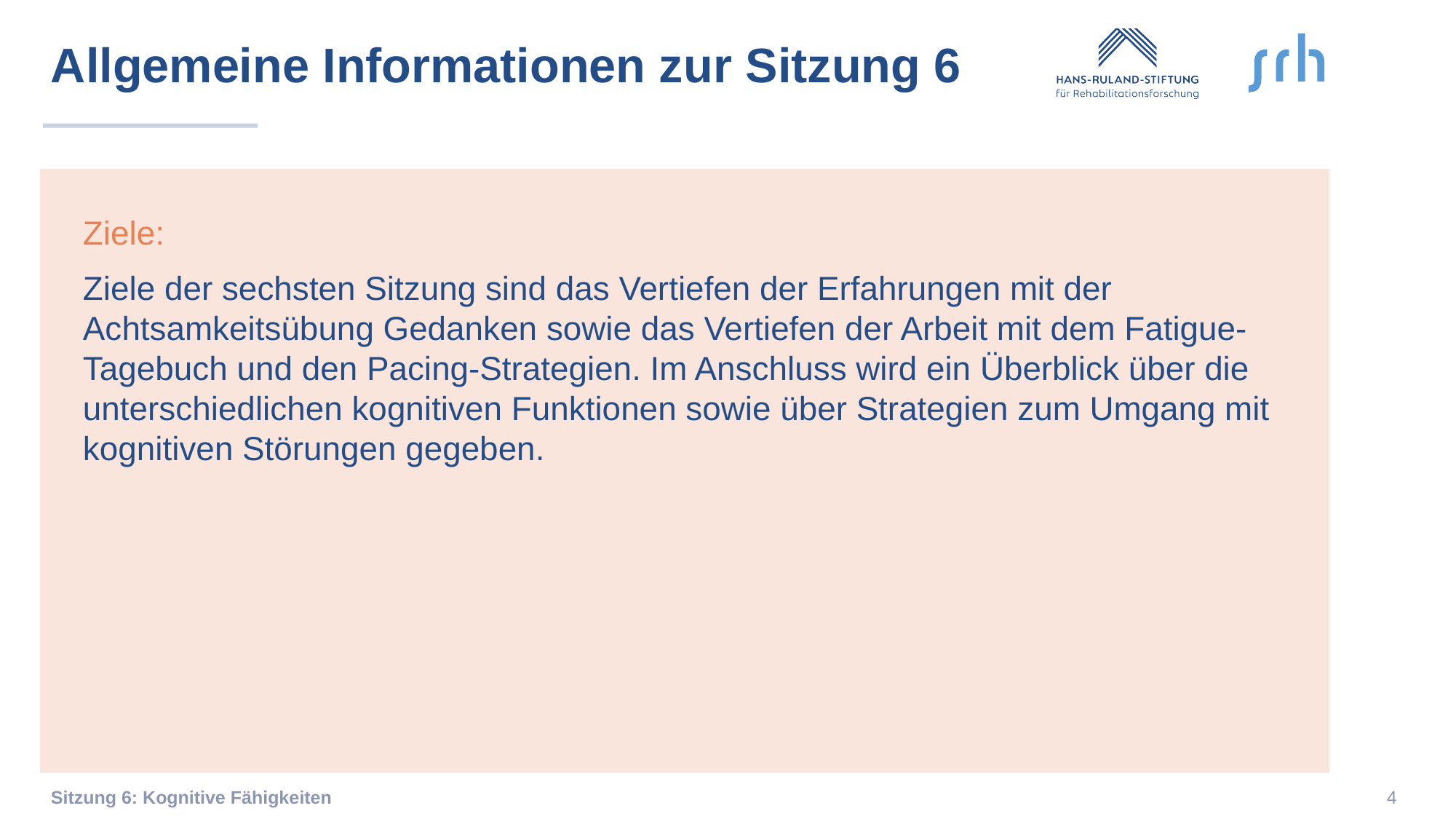

# Allgemeine Informationen zur Sitzung 6
Ziele:
Ziele der sechsten Sitzung sind das Vertiefen der Erfahrungen mit der Achtsamkeitsübung Gedanken sowie das Vertiefen der Arbeit mit dem Fatigue-Tagebuch und den Pacing-Strategien. Im Anschluss wird ein Überblick über die unterschiedlichen kognitiven Funktionen sowie über Strategien zum Umgang mit kognitiven Störungen gegeben.
Sitzung 6: Kognitive Fähigkeiten
4